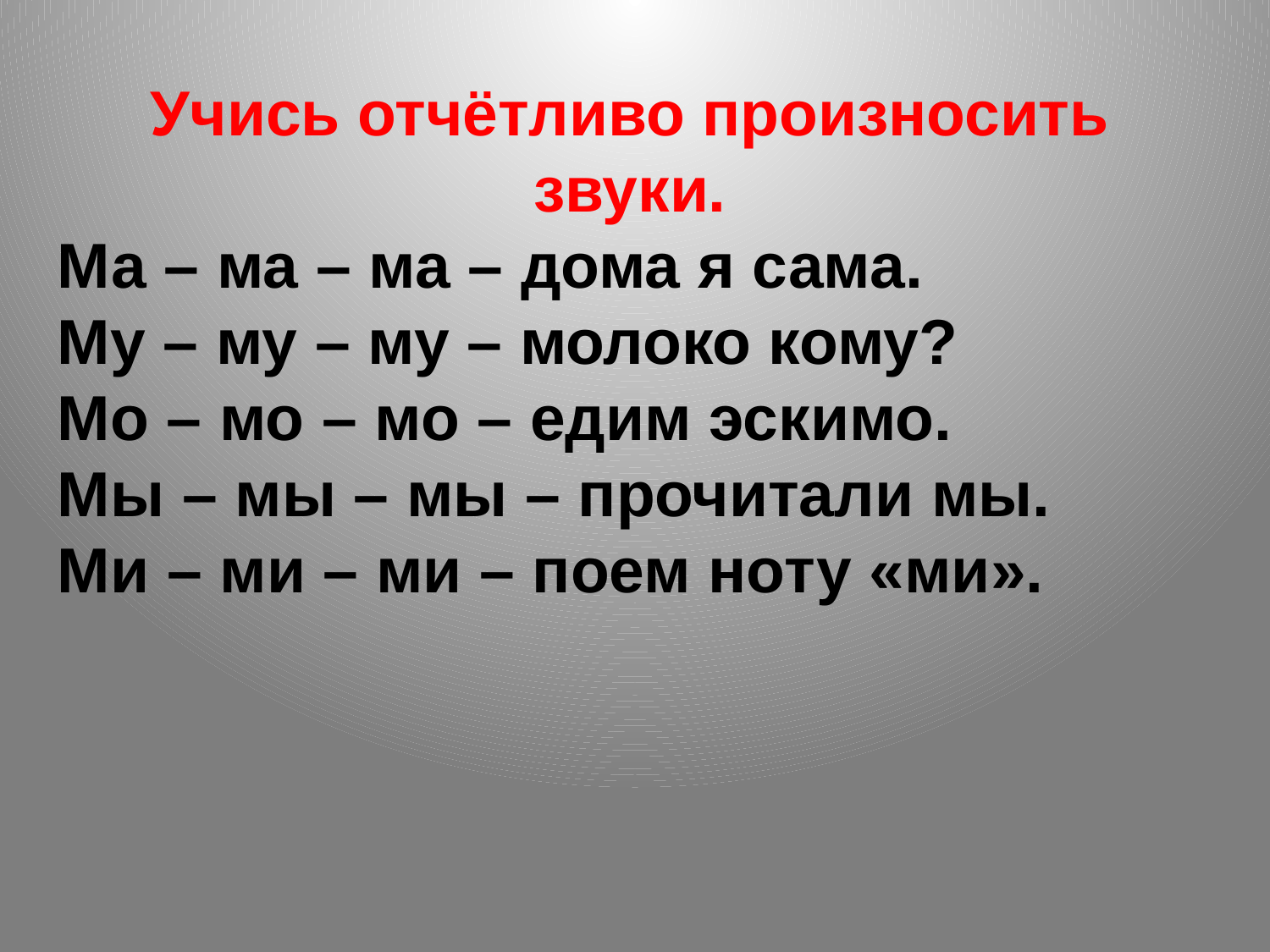

Учись отчётливо произносить звуки.
Ма – ма – ма – дома я сама.
Му – му – му – молоко кому?
Мо – мо – мо – едим эскимо.
Мы – мы – мы – прочитали мы.
Ми – ми – ми – поем ноту «ми».